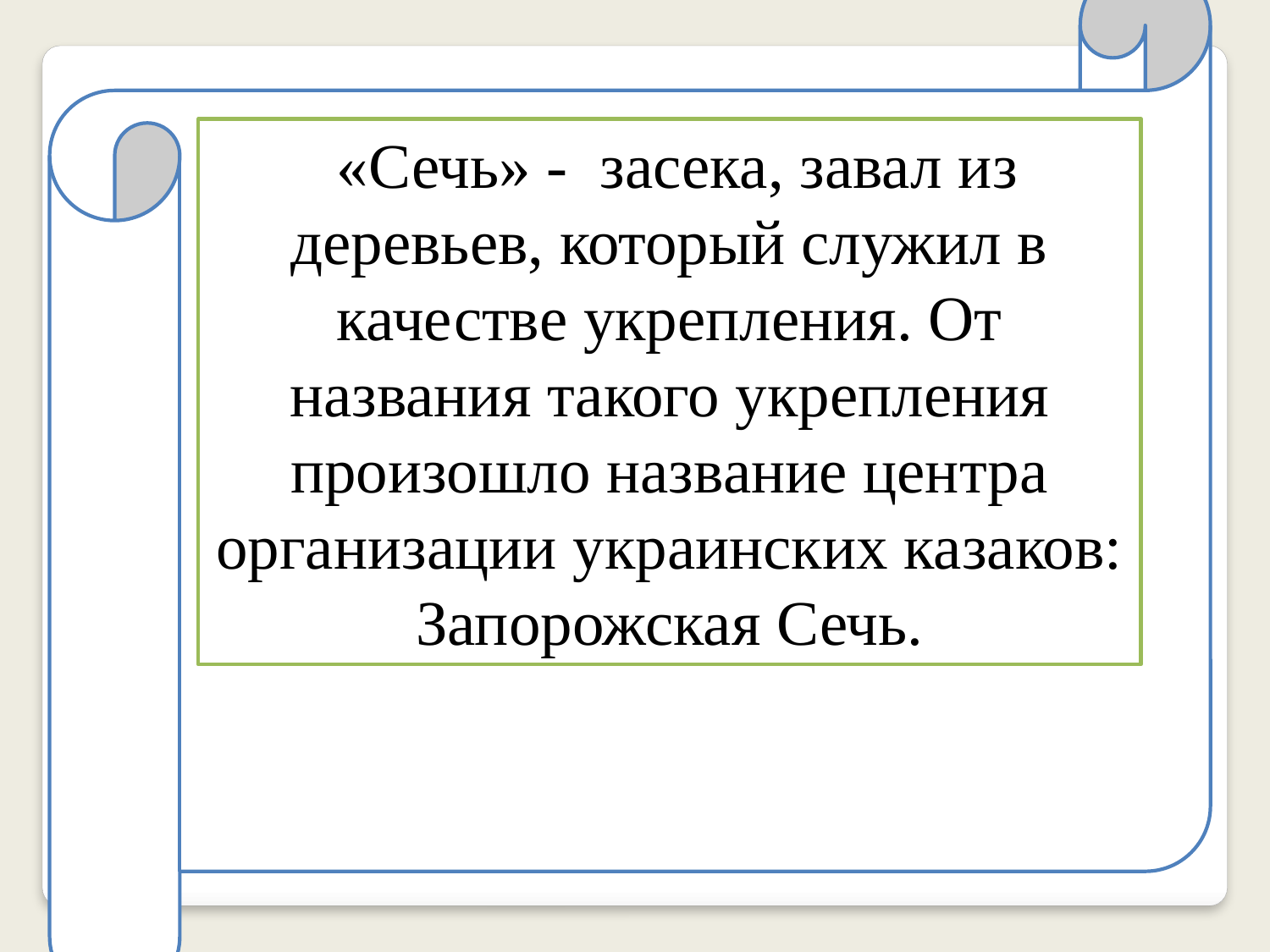

«Сечь» -  засека, завал из деревьев, который служил в качестве укрепления. От названия такого укрепления произошло название центра организации украинских казаков: Запорожская Сечь.